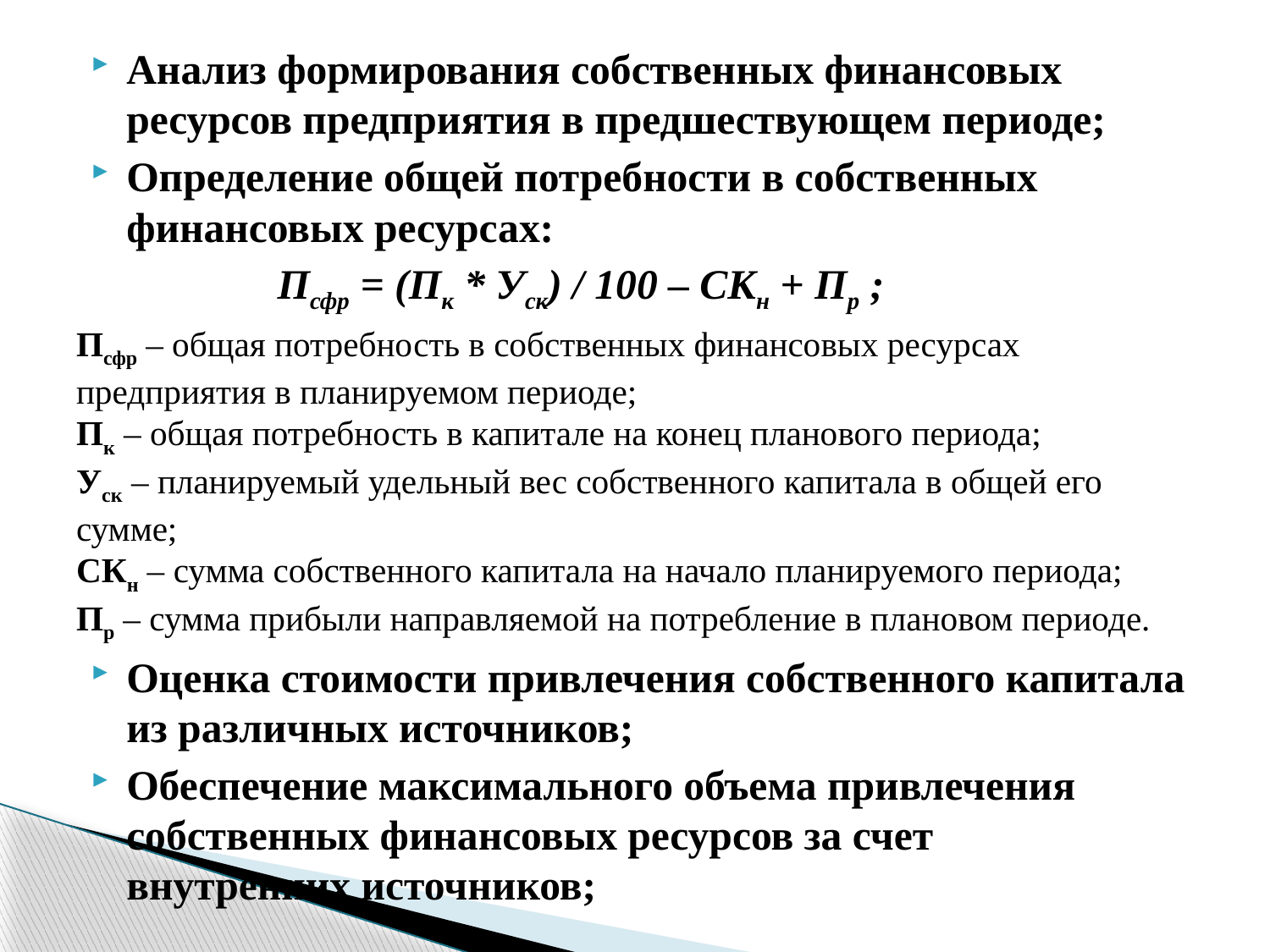

Анализ формирования собственных финансовых ресурсов предприятия в предшествующем периоде;
Определение общей потребности в собственных финансовых ресурсах:
                   Псфр = (Пк * Уск) / 100 – СКн + Пр ;
Псфр – общая потребность в собственных финансовых ресурсах предприятия в планируемом периоде; 
Пк – общая потребность в капитале на конец планового периода; 
Уск – планируемый удельный вес собственного капитала в общей его сумме; 
СКн – сумма собственного капитала на начало планируемого периода; 
Пр – сумма прибыли направляемой на потребление в плановом периоде.
Оценка стоимости привлечения собственного капитала из различных источников;
Обеспечение максимального объема привлечения собственных финансовых ресурсов за счет внутренних источников;